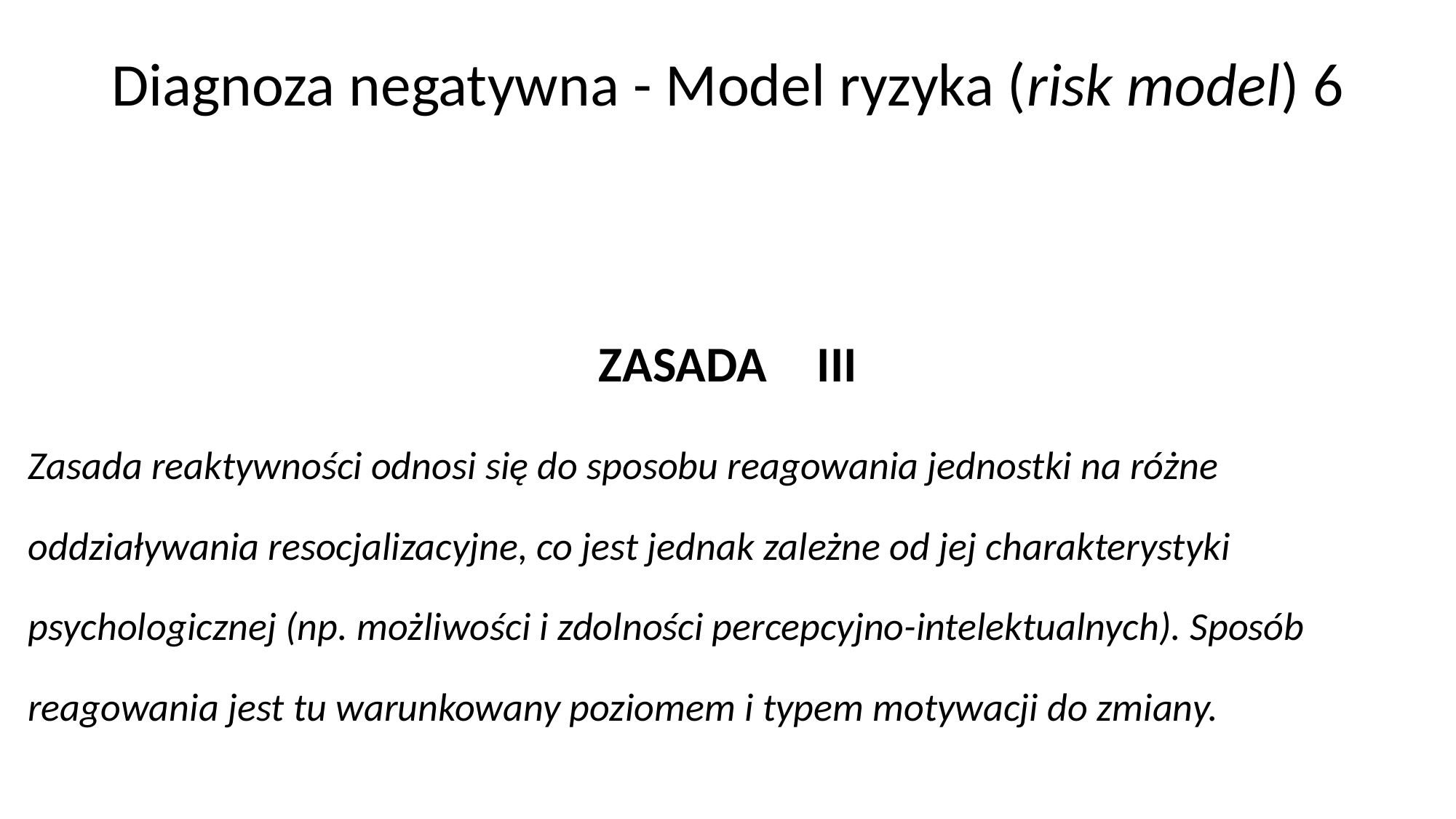

# Diagnoza negatywna - Model ryzyka (risk model) 6

ZASADA 	III
Zasada reaktywności odnosi się do sposobu reagowania jednostki na różne oddziaływania resocjalizacyjne, co jest jednak zależne od jej charakterystyki psychologicznej (np. możliwości i zdolności percepcyjno-intelektualnych). Sposób reagowania jest tu warunkowany poziomem i typem motywacji do zmiany.